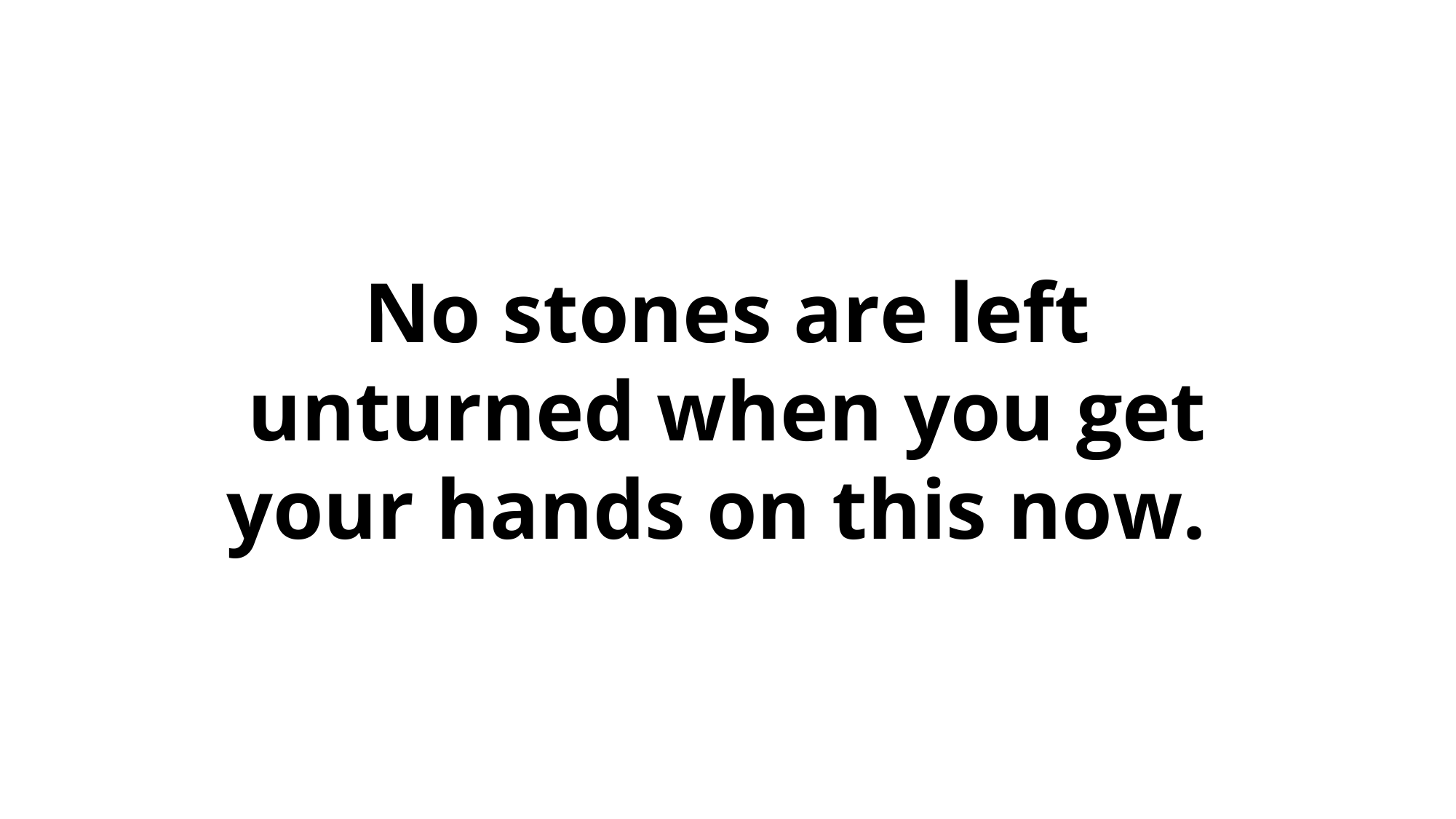

No stones are left unturned when you get your hands on this now.